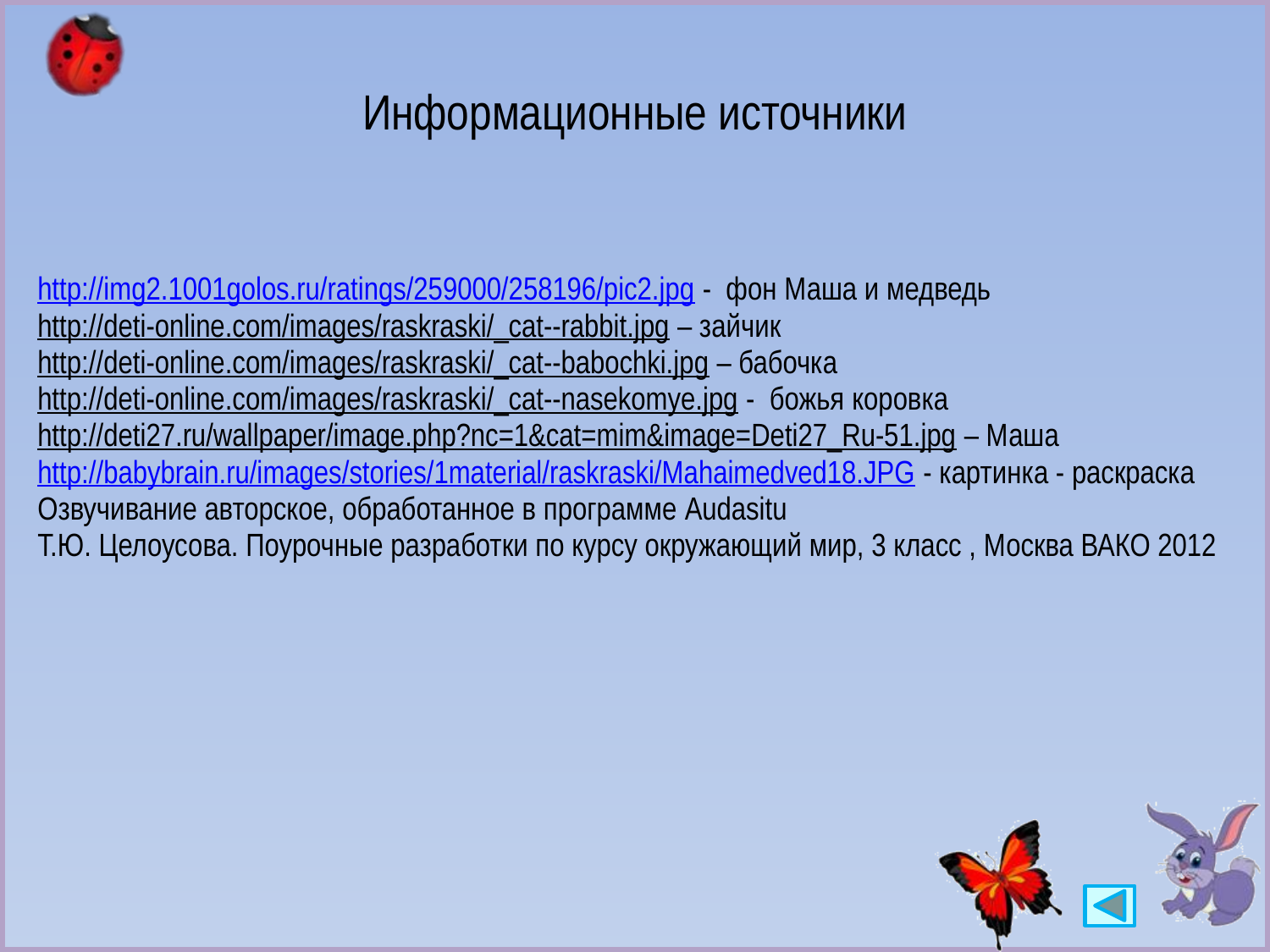

# Информационные источники

http://img2.1001golos.ru/ratings/259000/258196/pic2.jpg -  фон Маша и медведь
http://deti-online.com/images/raskraski/_cat--rabbit.jpg – зайчик
http://deti-online.com/images/raskraski/_cat--babochki.jpg – бабочка
http://deti-online.com/images/raskraski/_cat--nasekomye.jpg -  божья коровка
http://deti27.ru/wallpaper/image.php?nc=1&cat=mim&image=Deti27_Ru-51.jpg – Маша
http://babybrain.ru/images/stories/1material/raskraski/Mahaimedved18.JPG - картинка - раскраска
Озвучивание авторское, обработанное в программе Audasitu
Т.Ю. Целоусова. Поурочные разработки по курсу окружающий мир, 3 класс , Москва ВАКО 2012